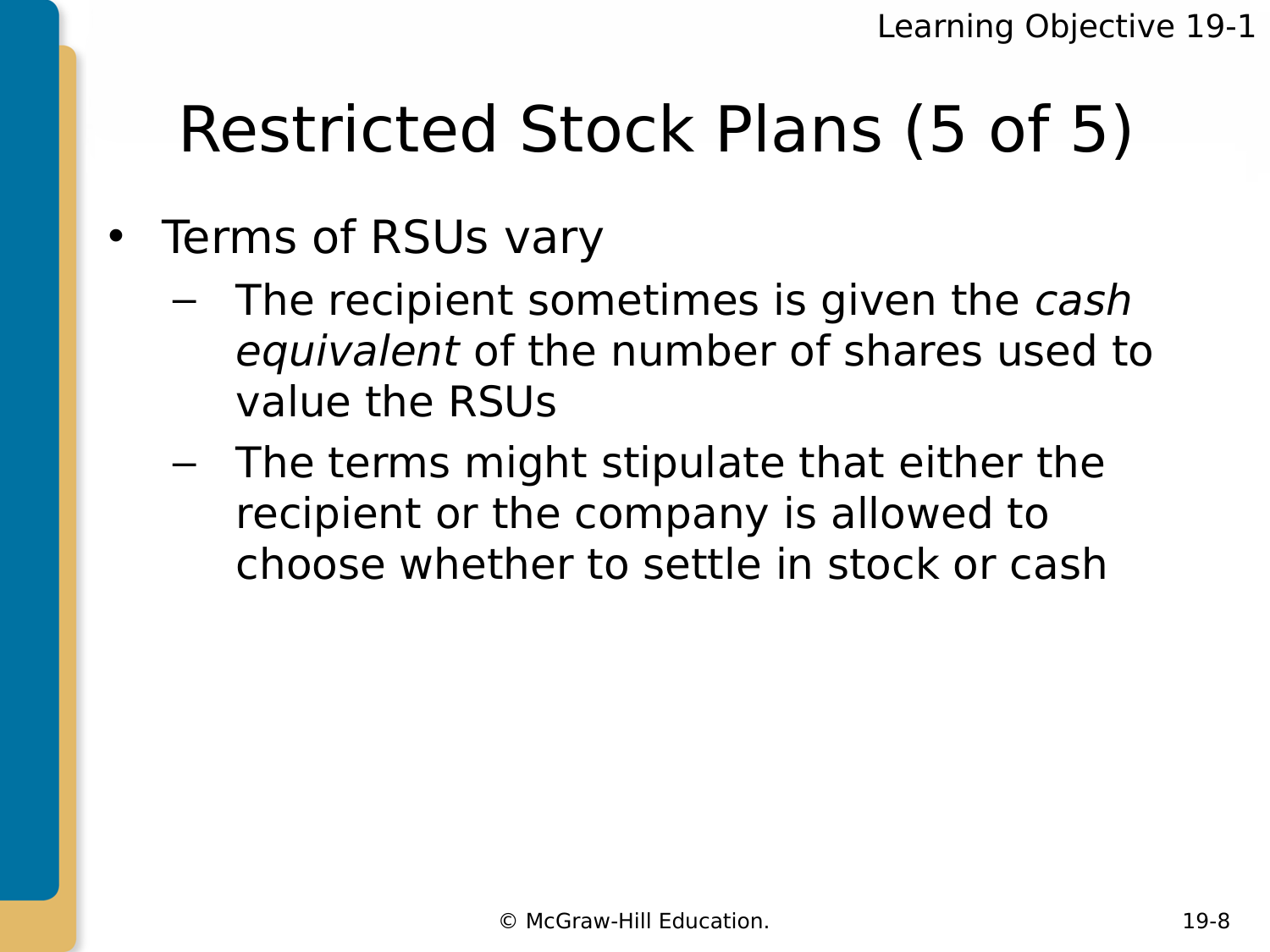

Learning Objective 19-1
# Restricted Stock Plans (5 of 5)
Terms of RSUs vary
The recipient sometimes is given the cash equivalent of the number of shares used to value the RSUs
The terms might stipulate that either the recipient or the company is allowed to choose whether to settle in stock or cash